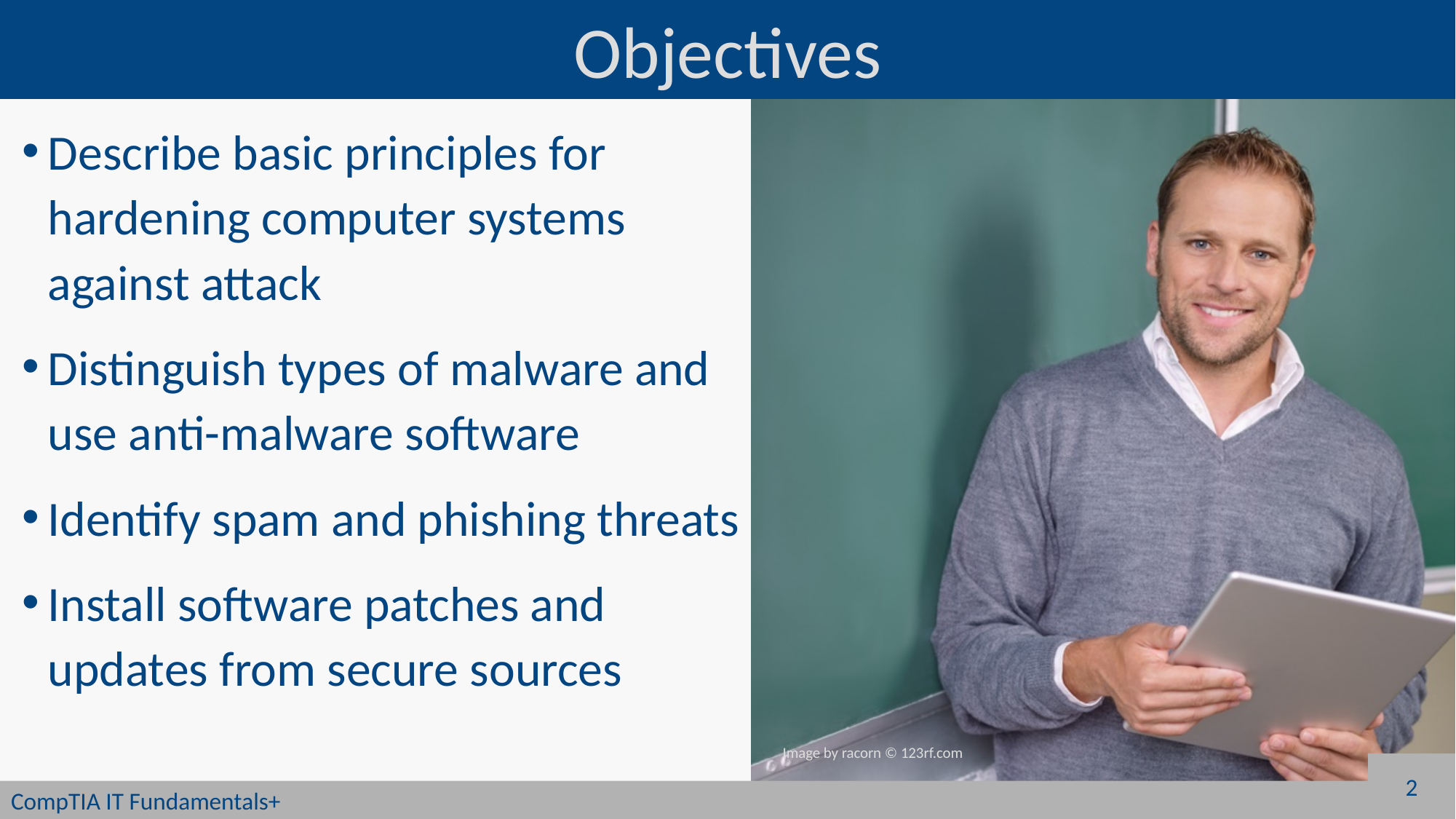

Describe basic principles for hardening computer systems against attack
Distinguish types of malware and use anti-malware software
Identify spam and phishing threats
Install software patches and updates from secure sources
2
CompTIA IT Fundamentals+